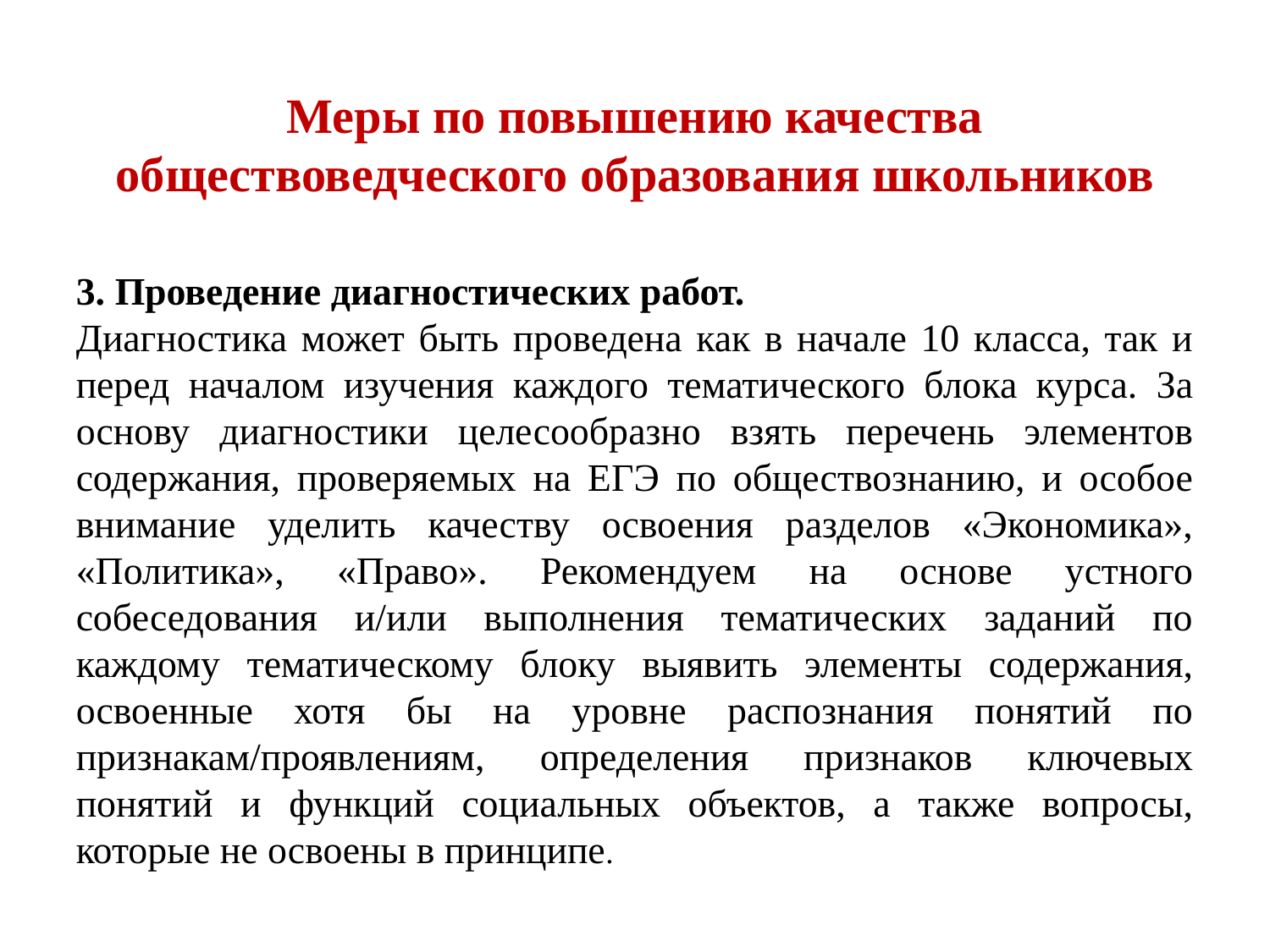

Меры по повышению качества обществоведческого образования школьников

3. Проведение диагностических работ.
Диагностика может быть проведена как в начале 10 класса, так и перед началом изучения каждого тематического блока курса. За основу диагностики целесообразно взять перечень элементов содержания, проверяемых на ЕГЭ по обществознанию, и особое внимание уделить качеству освоения разделов «Экономика», «Политика», «Право». Рекомендуем на основе устного собеседования и/или выполнения тематических заданий по каждому тематическому блоку выявить элементы содержания, освоенные хотя бы на уровне распознания понятий по признакам/проявлениям, определения признаков ключевых понятий и функций социальных объектов, а также вопросы, которые не освоены в принципе.